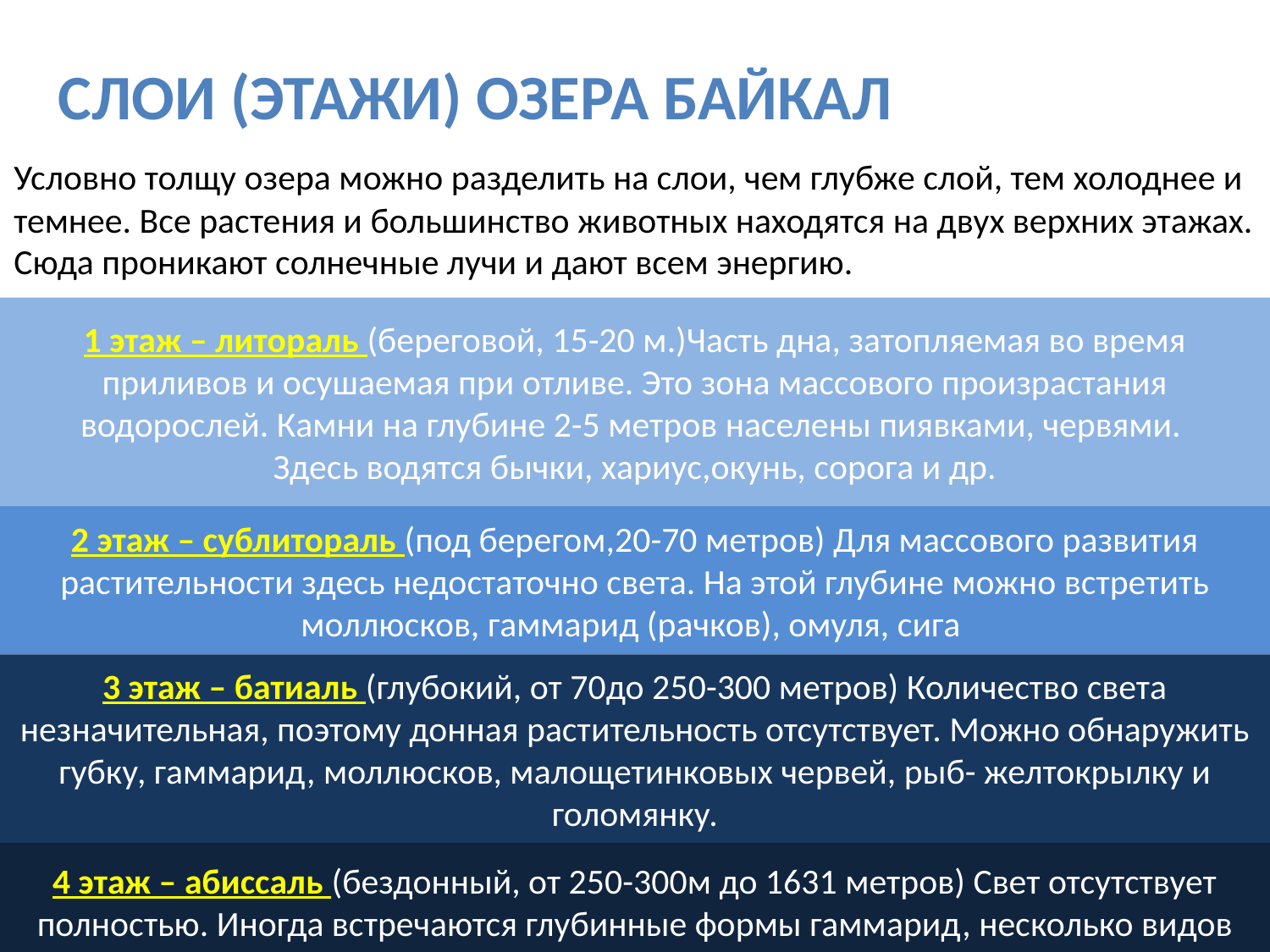

Слои (этажи) озера байкал
Условно толщу озера можно разделить на слои, чем глубже слой, тем холоднее и
темнее. Все растения и большинство животных находятся на двух верхних этажах.
Сюда проникают солнечные лучи и дают всем энергию.
1 этаж – литораль (береговой, 15-20 м.)Часть дна, затопляемая во время приливов и осушаемая при отливе. Это зона массового произрастания водорослей. Камни на глубине 2-5 метров населены пиявками, червями.
Здесь водятся бычки, хариус,окунь, сорога и др.
2 этаж – сублитораль (под берегом,20-70 метров) Для массового развития растительности здесь недостаточно света. На этой глубине можно встретить моллюсков, гаммарид (рачков), омуля, сига
3 этаж – батиаль (глубокий, от 70до 250-300 метров) Количество света незначительная, поэтому донная растительность отсутствует. Можно обнаружить губку, гаммарид, моллюсков, малощетинковых червей, рыб- желтокрылку и голомянку.
4 этаж – абиссаль (бездонный, от 250-300м до 1631 метров) Свет отсутствует полностью. Иногда встречаются глубинные формы гаммарид, несколько видов моллюсков, ресничные черви.